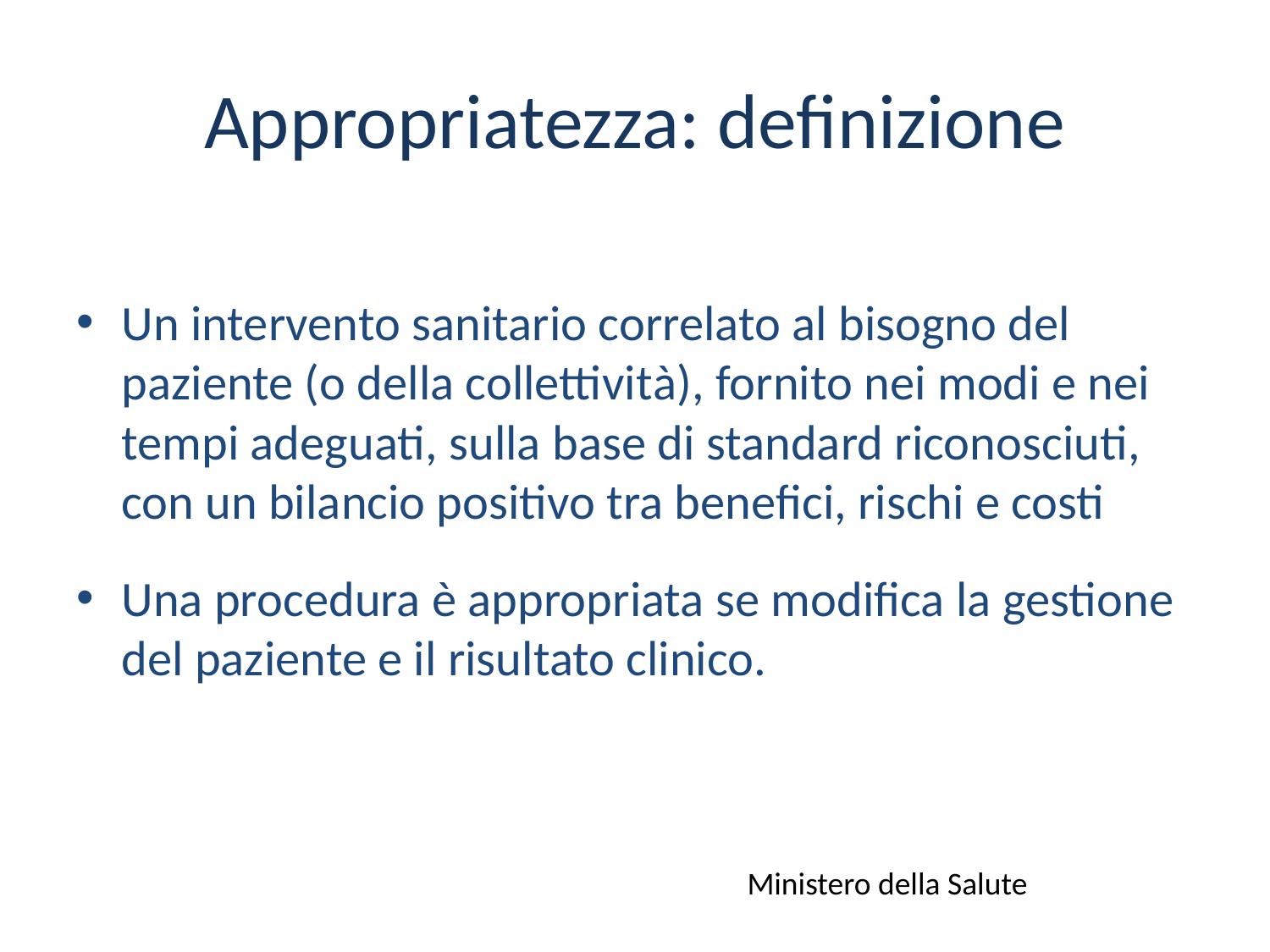

# Appropriatezza: definizione
Un intervento sanitario correlato al bisogno del paziente (o della collettività), fornito nei modi e nei tempi adeguati, sulla base di standard riconosciuti, con un bilancio positivo tra benefici, rischi e costi
Una procedura è appropriata se modifica la gestione del paziente e il risultato clinico.
Ministero della Salute